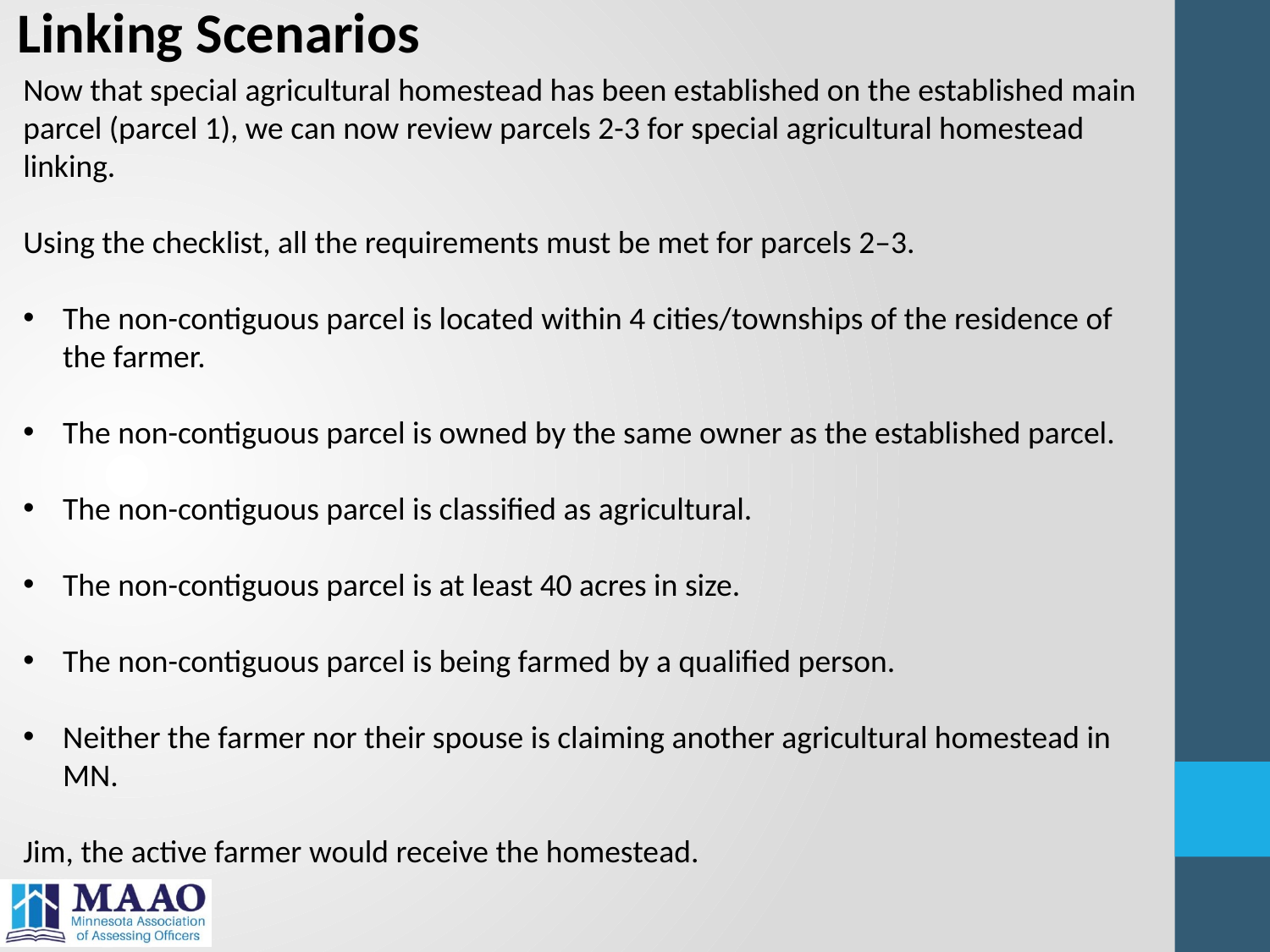

Linking Scenarios
Now that special agricultural homestead has been established on the established main parcel (parcel 1), we can now review parcels 2-3 for special agricultural homestead linking.

Using the checklist, all the requirements must be met for parcels 2–3.

The non-contiguous parcel is located within 4 cities/townships of the residence of the farmer.

The non-contiguous parcel is owned by the same owner as the established parcel.

The non-contiguous parcel is classified as agricultural.

The non-contiguous parcel is at least 40 acres in size.

The non-contiguous parcel is being farmed by a qualified person.

Neither the farmer nor their spouse is claiming another agricultural homestead in MN.

Jim, the active farmer would receive the homestead.